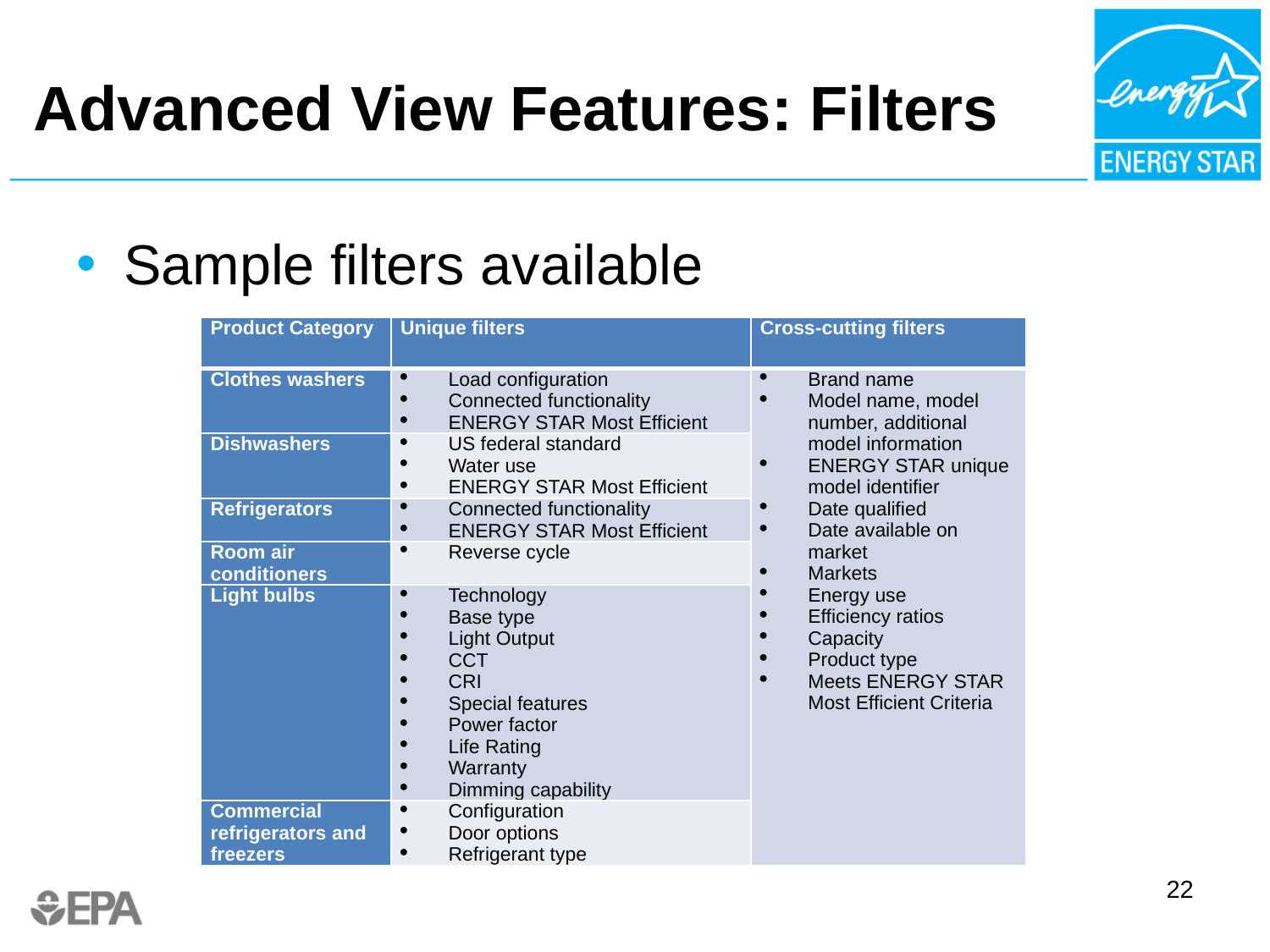

# Advanced View Features: Filters
Sample filters available
| Product Category | Unique filters | Cross-cutting filters |
| --- | --- | --- |
| Clothes washers | Load configuration Connected functionality ENERGY STAR Most Efficient | Brand name Model name, model number, additional model information ENERGY STAR unique model identifier Date qualified Date available on market Markets Energy use Efficiency ratios Capacity Product type Meets ENERGY STAR Most Efficient Criteria |
| Dishwashers | US federal standard Water use ENERGY STAR Most Efficient |  |
| Refrigerators | Connected functionality ENERGY STAR Most Efficient |  |
| Room air conditioners | Reverse cycle |  |
| Light bulbs | Technology Base type Light Output CCT CRI Special features Power factor Life Rating Warranty Dimming capability |  |
| Commercial refrigerators and freezers | Configuration Door options Refrigerant type |  |
22